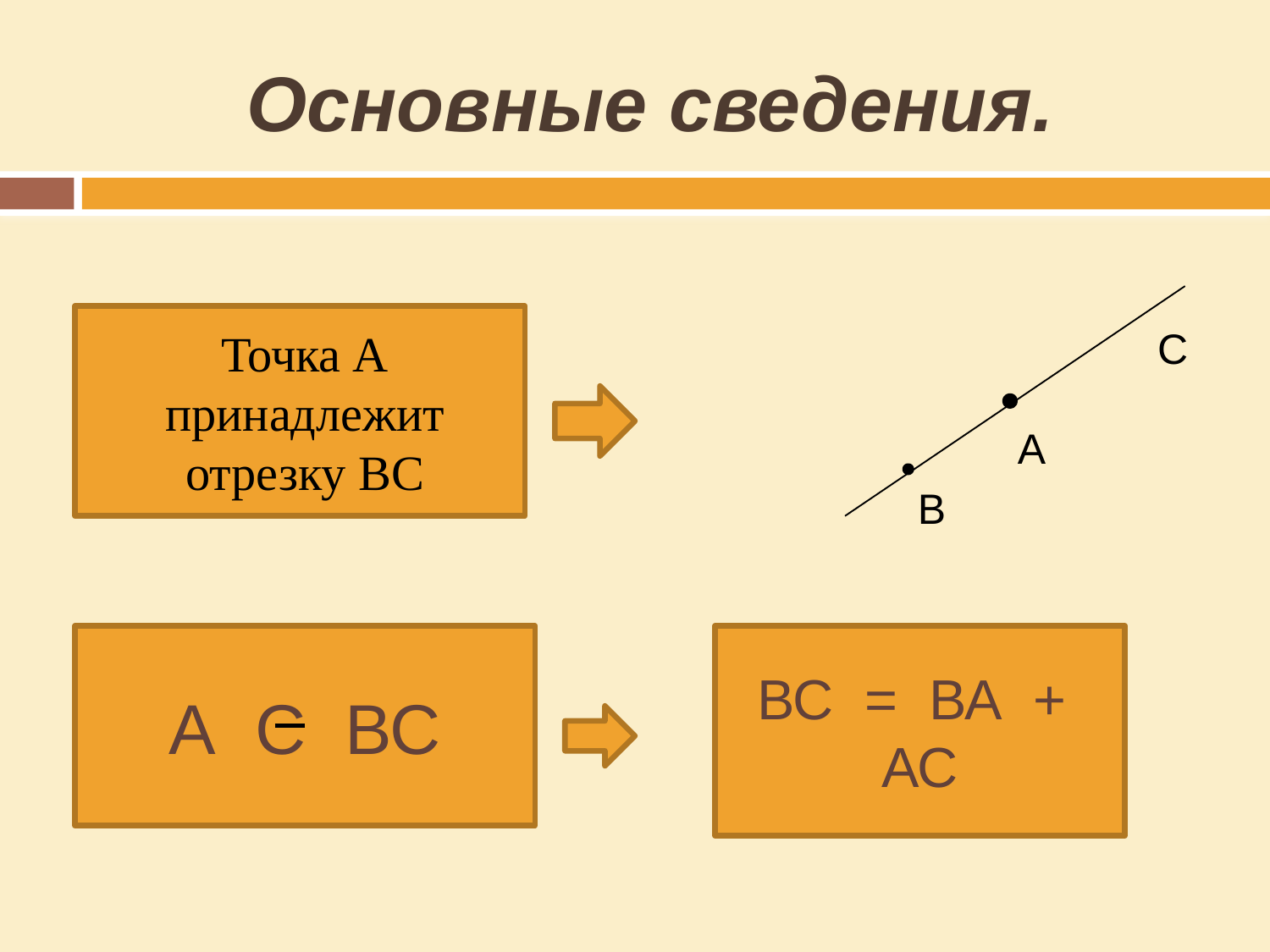

# Основные сведения.

Точка А принадлежит отрезку ВС
С

А

В
А  С  ВС
ВС  =  ВА  +  АС